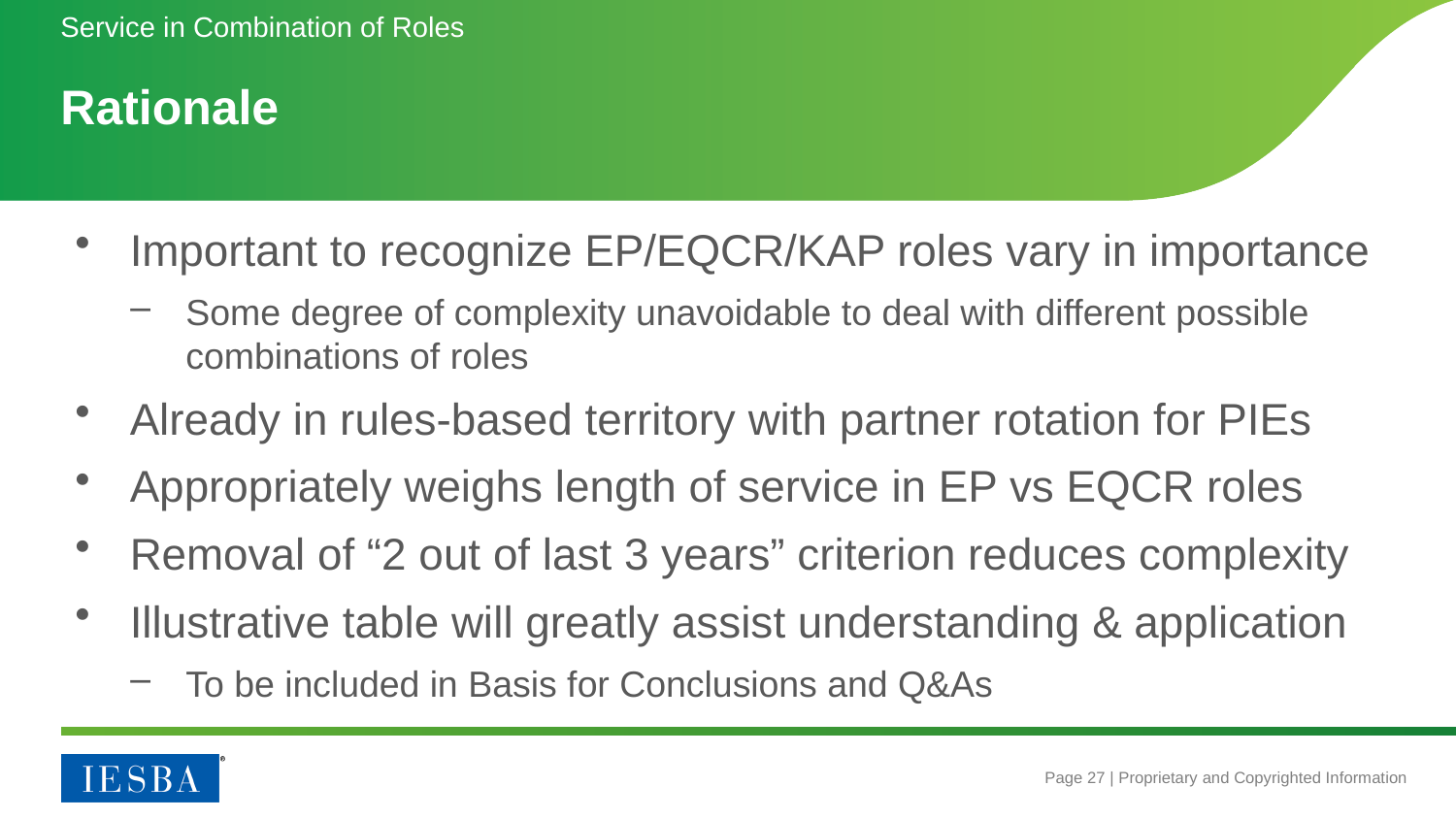

Service in Combination of Roles
# Rationale
Important to recognize EP/EQCR/KAP roles vary in importance
Some degree of complexity unavoidable to deal with different possible combinations of roles
Already in rules-based territory with partner rotation for PIEs
Appropriately weighs length of service in EP vs EQCR roles
Removal of “2 out of last 3 years” criterion reduces complexity
Illustrative table will greatly assist understanding & application
To be included in Basis for Conclusions and Q&As